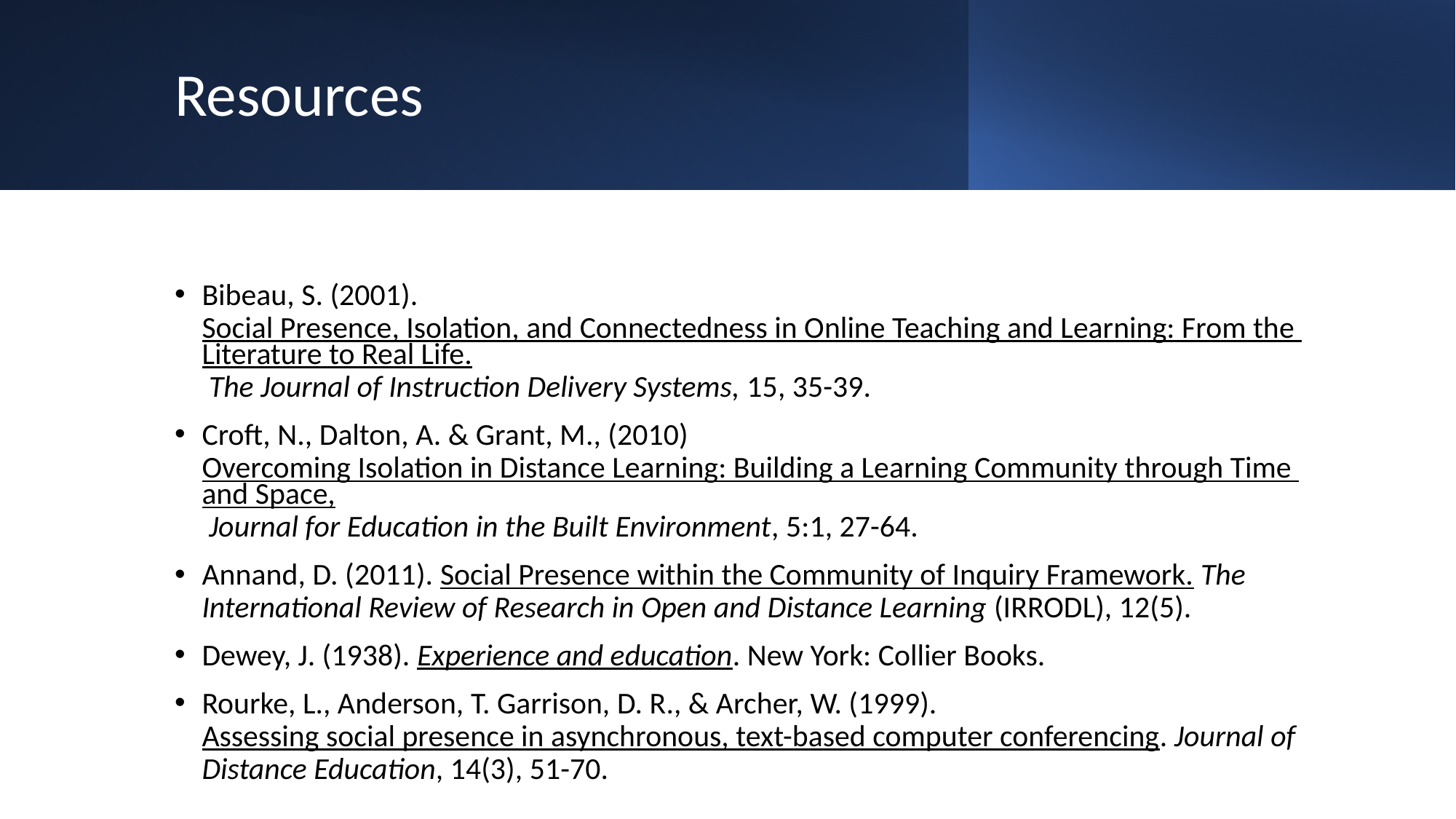

# Resources
Bibeau, S. (2001). Social Presence, Isolation, and Connectedness in Online Teaching and Learning: From the Literature to Real Life. The Journal of Instruction Delivery Systems, 15, 35-39.
Croft, N., Dalton, A. & Grant, M., (2010) Overcoming Isolation in Distance Learning: Building a Learning Community through Time and Space, Journal for Education in the Built Environment, 5:1, 27-64.
Annand, D. (2011). Social Presence within the Community of Inquiry Framework. The International Review of Research in Open and Distance Learning (IRRODL), 12(5).
Dewey, J. (1938). Experience and education. New York: Collier Books.
Rourke, L., Anderson, T. Garrison, D. R., & Archer, W. (1999). Assessing social presence in asynchronous, text-based computer conferencing. Journal of Distance Education, 14(3), 51-70.